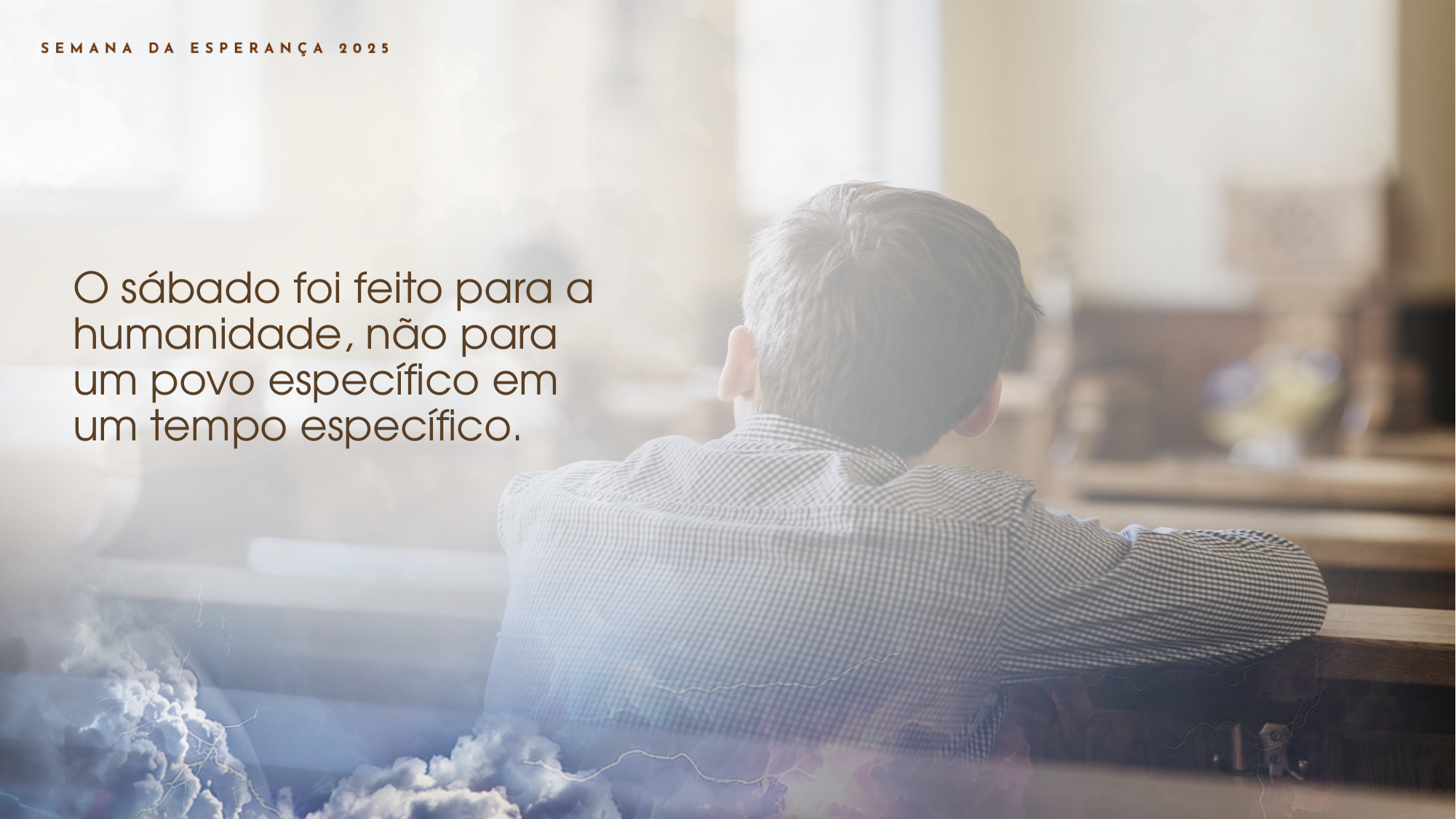

O sábado foi feito para a humanidade, não para um povo específico em um tempo específico.